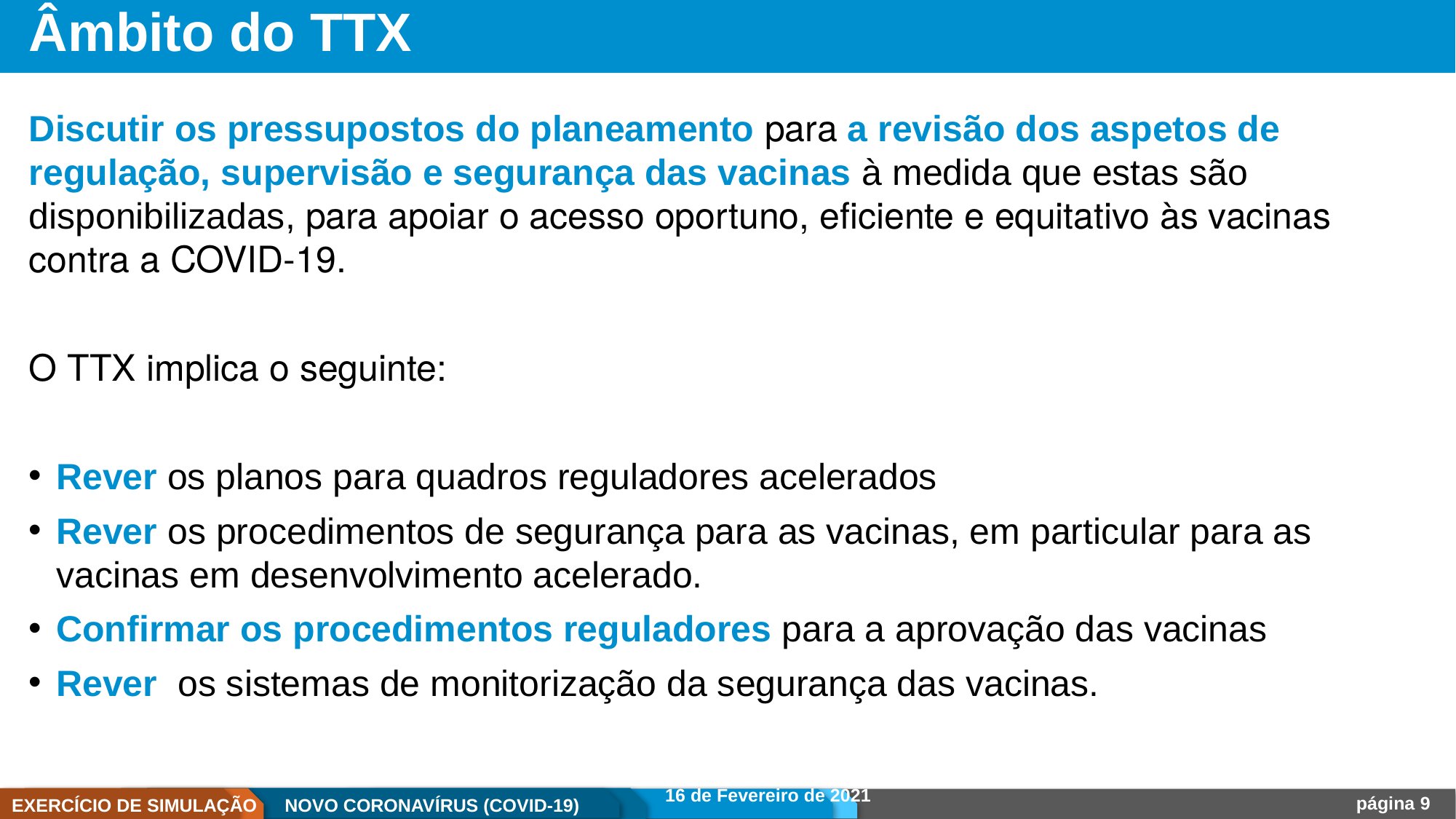

# Âmbito do TTX
Discutir os pressupostos do planeamento para a revisão dos aspetos de regulação, supervisão e segurança das vacinas à medida que estas são disponibilizadas, para apoiar o acesso oportuno, eficiente e equitativo às vacinas contra a COVID-19.

O TTX implica o seguinte:

Rever os planos para quadros reguladores acelerados
Rever os procedimentos de segurança para as vacinas, em particular para as vacinas em desenvolvimento acelerado.
Confirmar os procedimentos reguladores para a aprovação das vacinas
Rever  os sistemas de monitorização da segurança das vacinas.
16 de Fevereiro de 2021